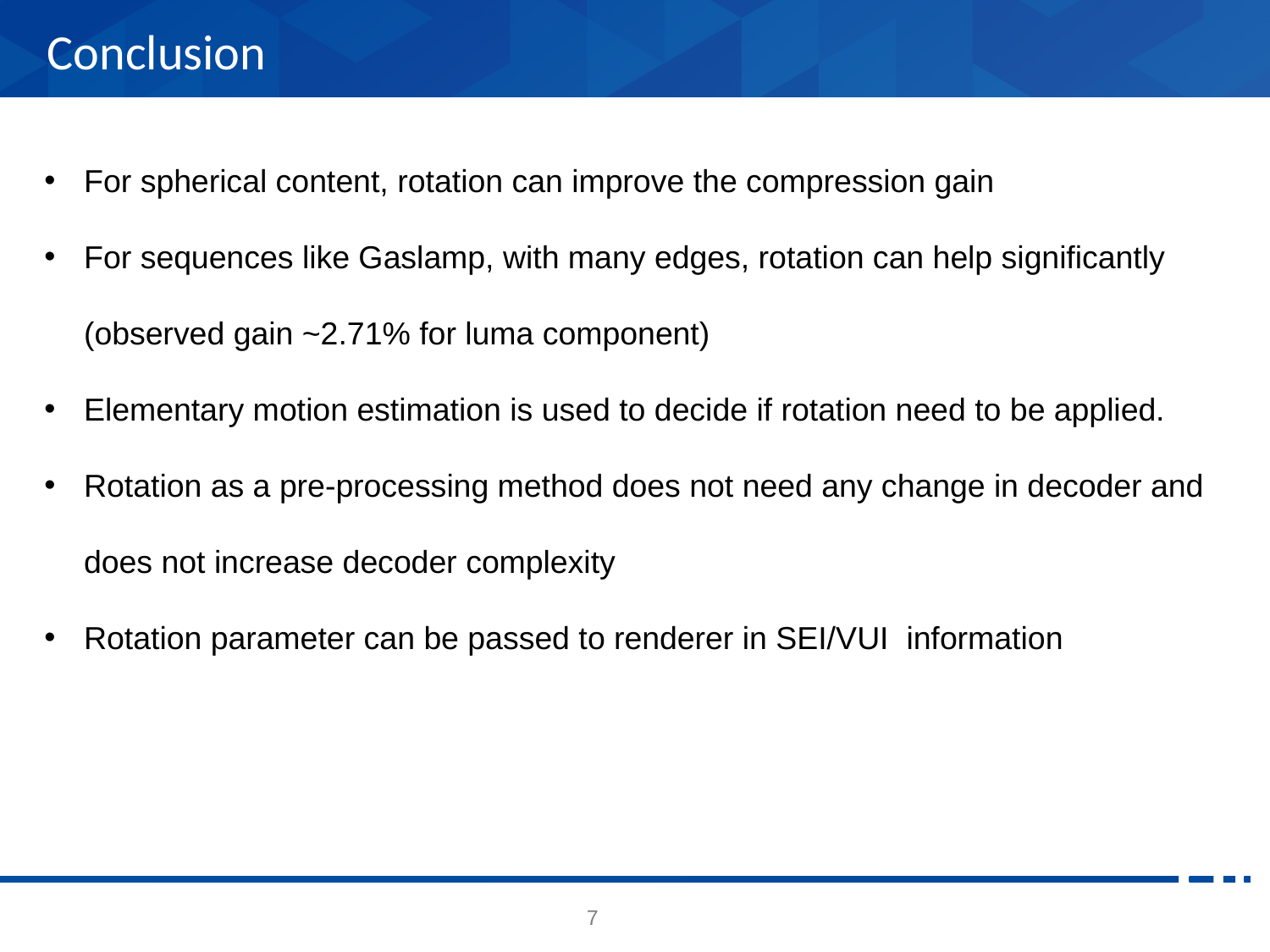

# Conclusion
For spherical content, rotation can improve the compression gain
For sequences like Gaslamp, with many edges, rotation can help significantly (observed gain ~2.71% for luma component)
Elementary motion estimation is used to decide if rotation need to be applied.
Rotation as a pre-processing method does not need any change in decoder and does not increase decoder complexity
Rotation parameter can be passed to renderer in SEI/VUI  information